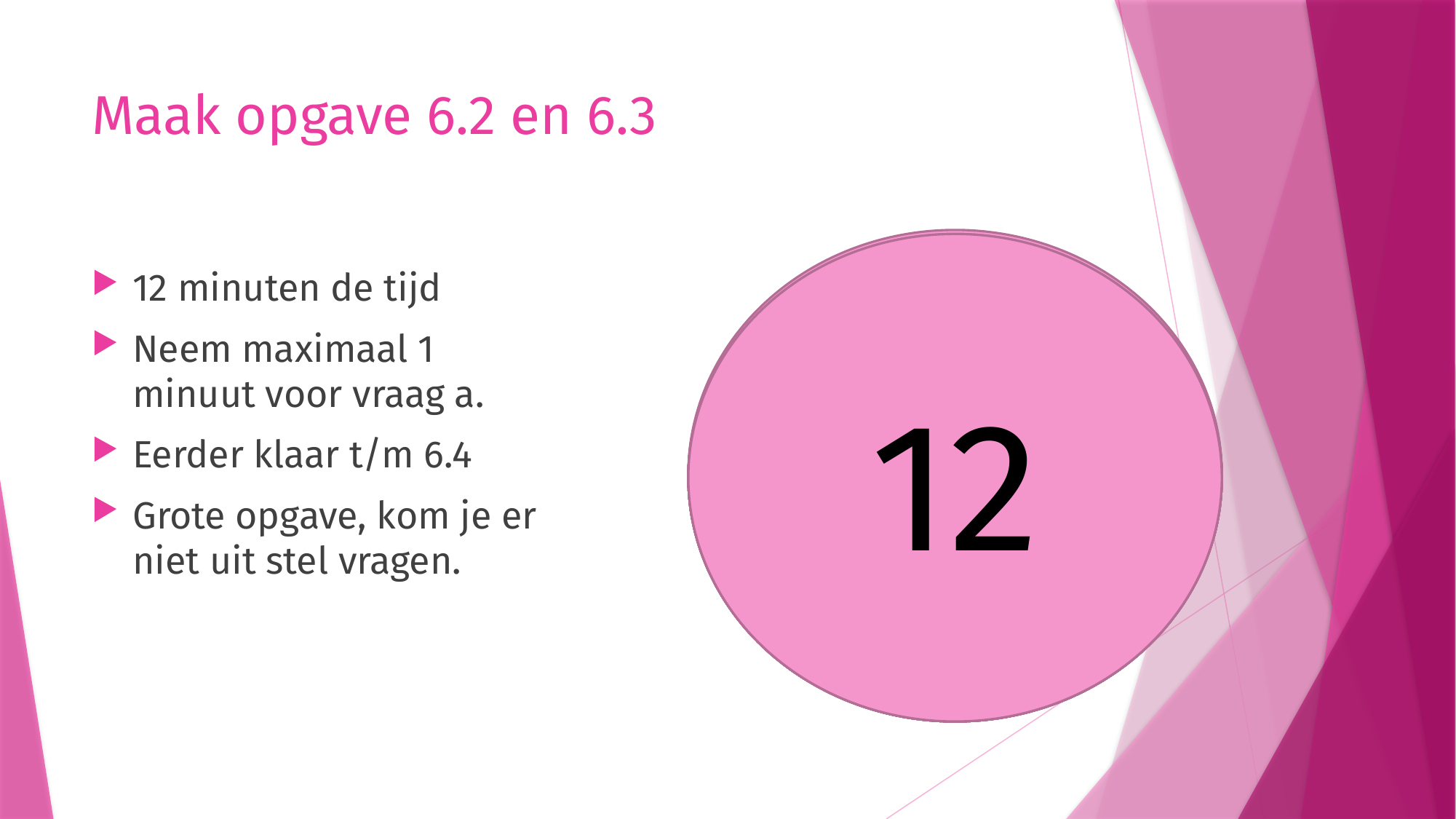

# Maak opgave 6.2 en 6.3
10
9
8
12
11
5
6
7
4
3
1
2
12 minuten de tijd
Neem maximaal 1 minuut voor vraag a.
Eerder klaar t/m 6.4
Grote opgave, kom je er niet uit stel vragen.